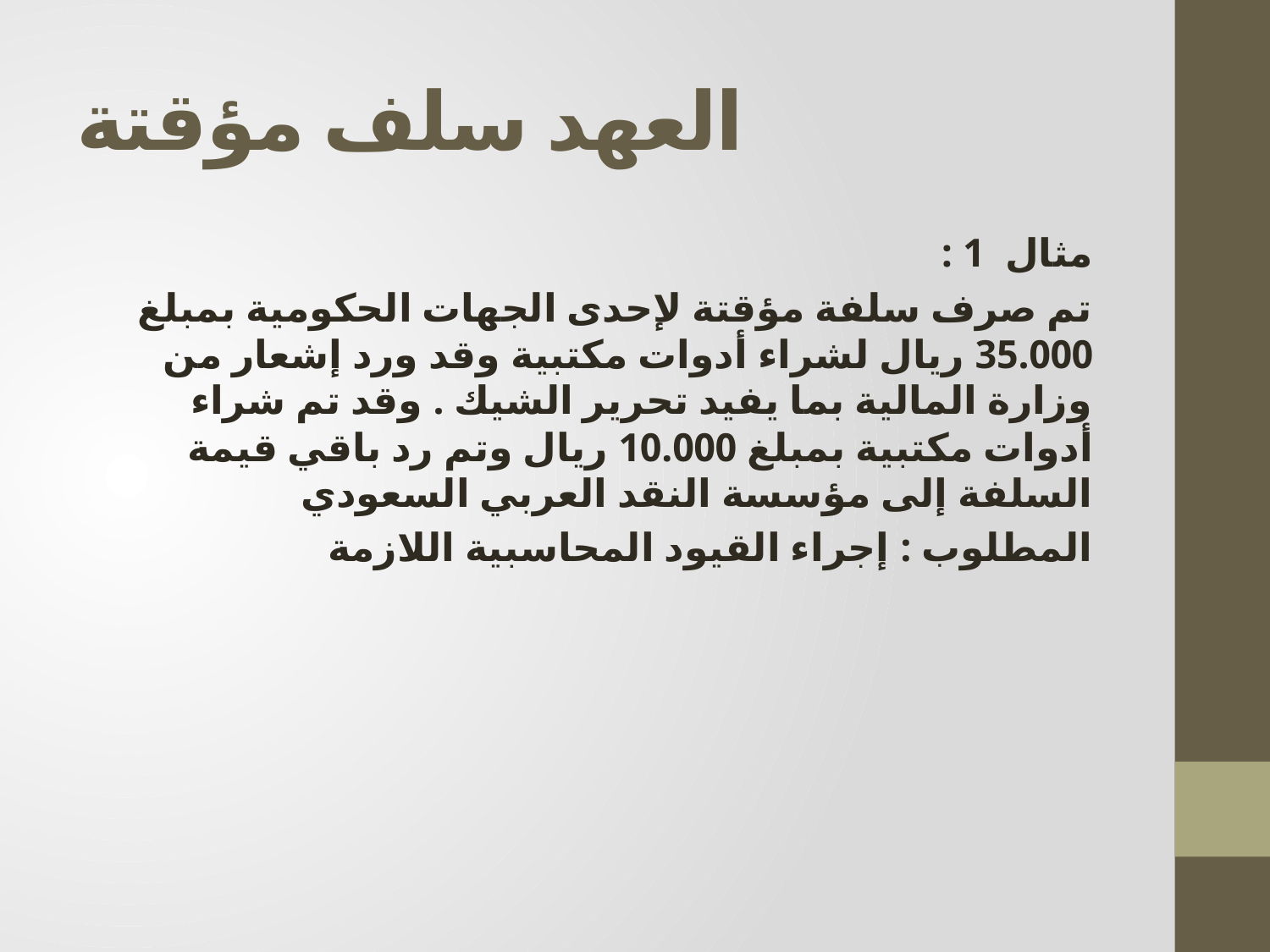

# العهد سلف مؤقتة
مثال  1 :
تم صرف سلفة مؤقتة لإحدى الجهات الحكومية بمبلغ 35.000 ريال لشراء أدوات مكتبية وقد ورد إشعار من وزارة المالية بما يفيد تحرير الشيك . وقد تم شراء أدوات مكتبية بمبلغ 10.000 ريال وتم رد باقي قيمة السلفة إلى مؤسسة النقد العربي السعودي
المطلوب : إجراء القيود المحاسبية اللازمة